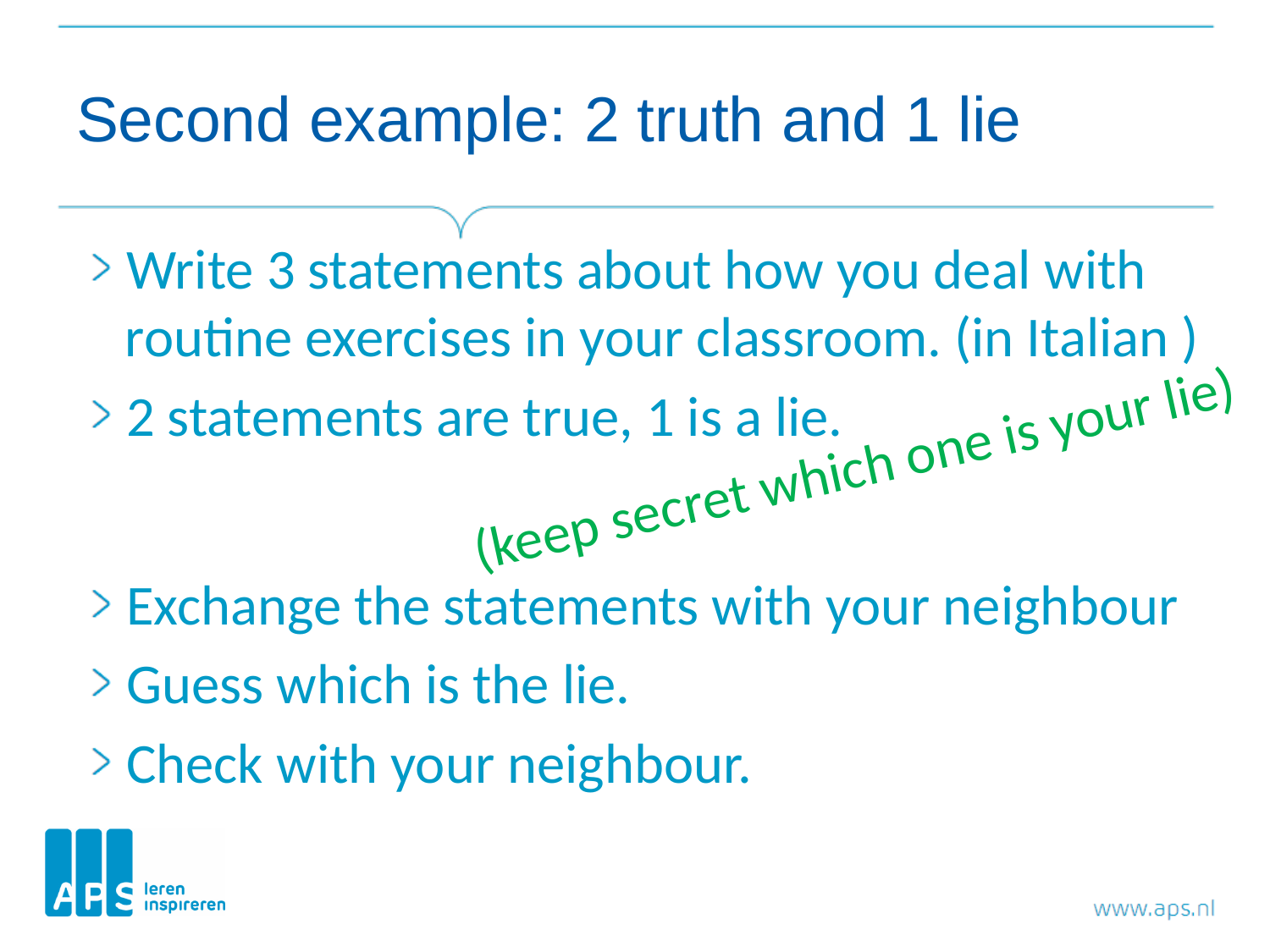

# Second example: 2 truth and 1 lie
Write 3 statements about how you deal with routine exercises in your classroom. (in Italian )
2 statements are true, 1 is a lie.

Exchange the statements with your neighbour
Guess which is the lie.
Check with your neighbour.
(keep secret which one is your lie)